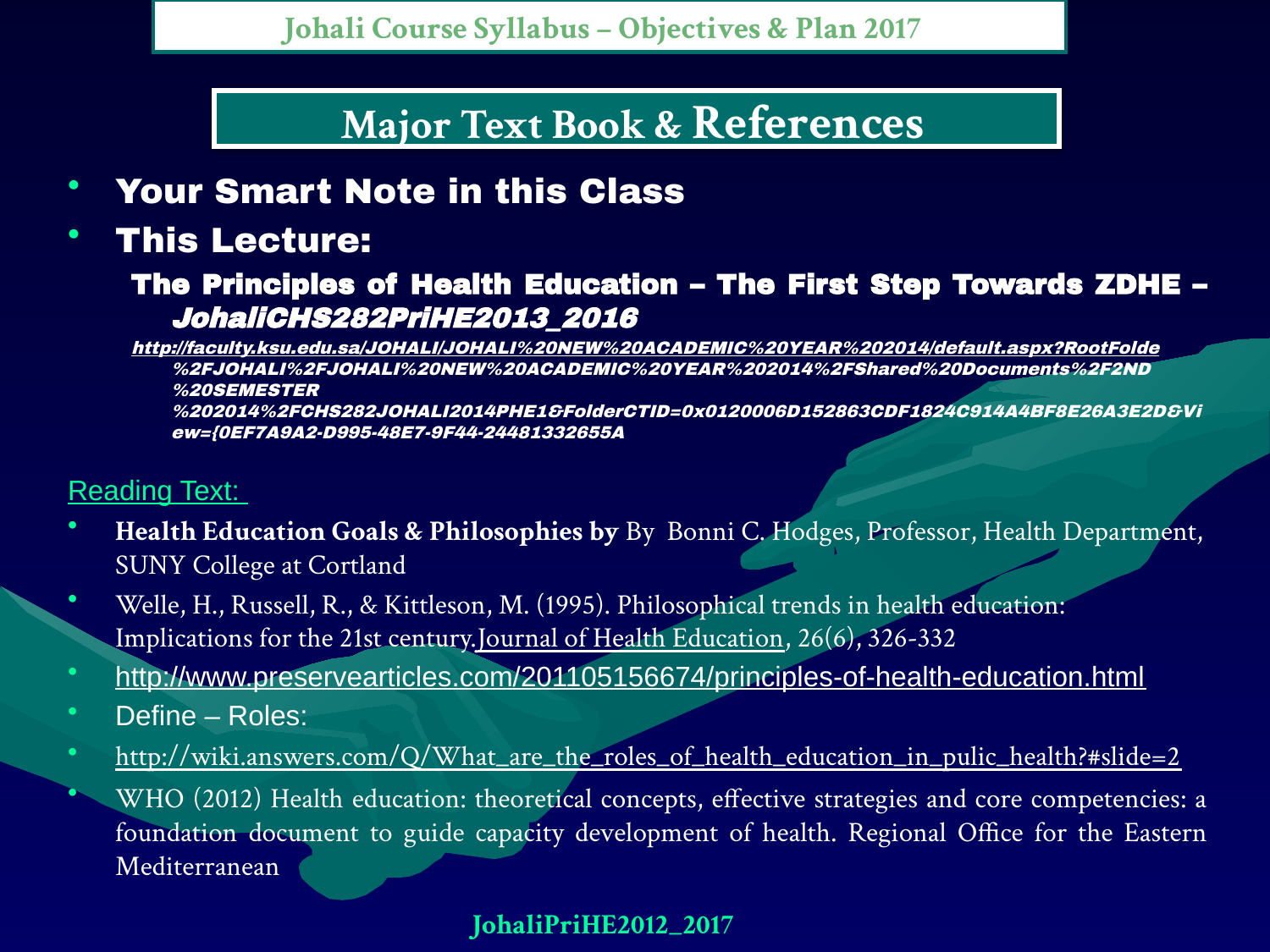

Johali Course Syllabus – Objectives & Plan 2017
# Major Text Book & References
Your Smart Note in this Class
This Lecture:
The Principles of Health Education – The First Step Towards ZDHE – JohaliCHS282PriHE2013_2016
http://faculty.ksu.edu.sa/JOHALI/JOHALI%20NEW%20ACADEMIC%20YEAR%202014/default.aspx?RootFolde %2FJOHALI%2FJOHALI%20NEW%20ACADEMIC%20YEAR%202014%2FShared%20Documents%2F2ND%20SEMESTER%202014%2FCHS282JOHALI2014PHE1&FolderCTID=0x0120006D152863CDF1824C914A4BF8E26A3E2D&View={0EF7A9A2-D995-48E7-9F44-24481332655A

Reading Text:
Health Education Goals & Philosophies by By  Bonni C. Hodges, Professor, Health Department, SUNY College at Cortland
Welle, H., Russell, R., & Kittleson, M. (1995). Philosophical trends in health education: Implications for the 21st century.Journal of Health Education, 26(6), 326-332
http://www.preservearticles.com/201105156674/principles-of-health-education.html
Define – Roles:
http://wiki.answers.com/Q/What_are_the_roles_of_health_education_in_pulic_health?#slide=2
WHO (2012) Health education: theoretical concepts, effective strategies and core competencies: a foundation document to guide capacity development of health. Regional Office for the Eastern Mediterranean
JohaliPriHE2012_2017